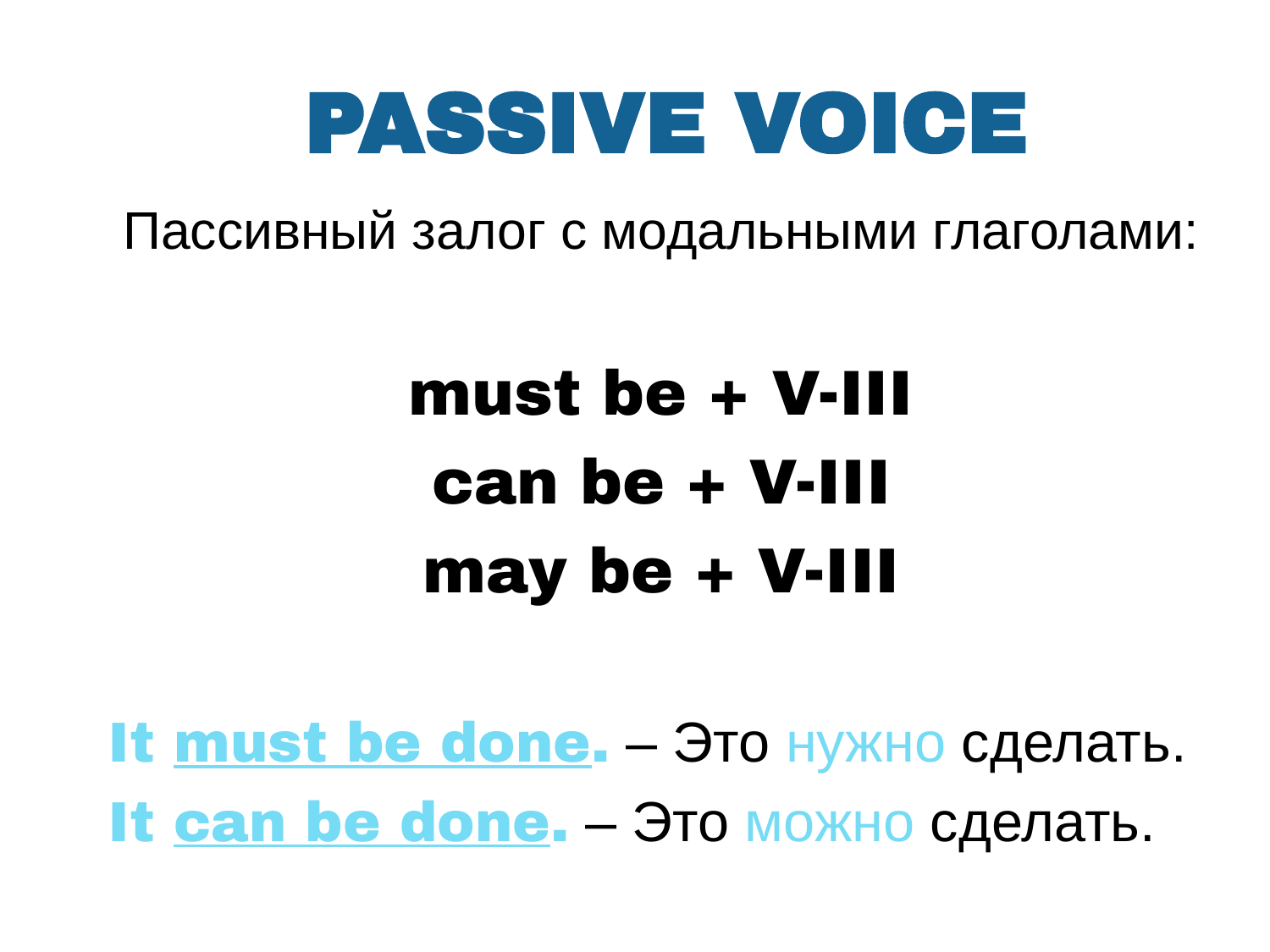

# PASSIVE VOICE
Пассивный залог с модальными глаголами:

must be + V-III
can be + V-III
may be + V-III

It must be done. – Это нужно сделать.
It can be done. – Это можно сделать.